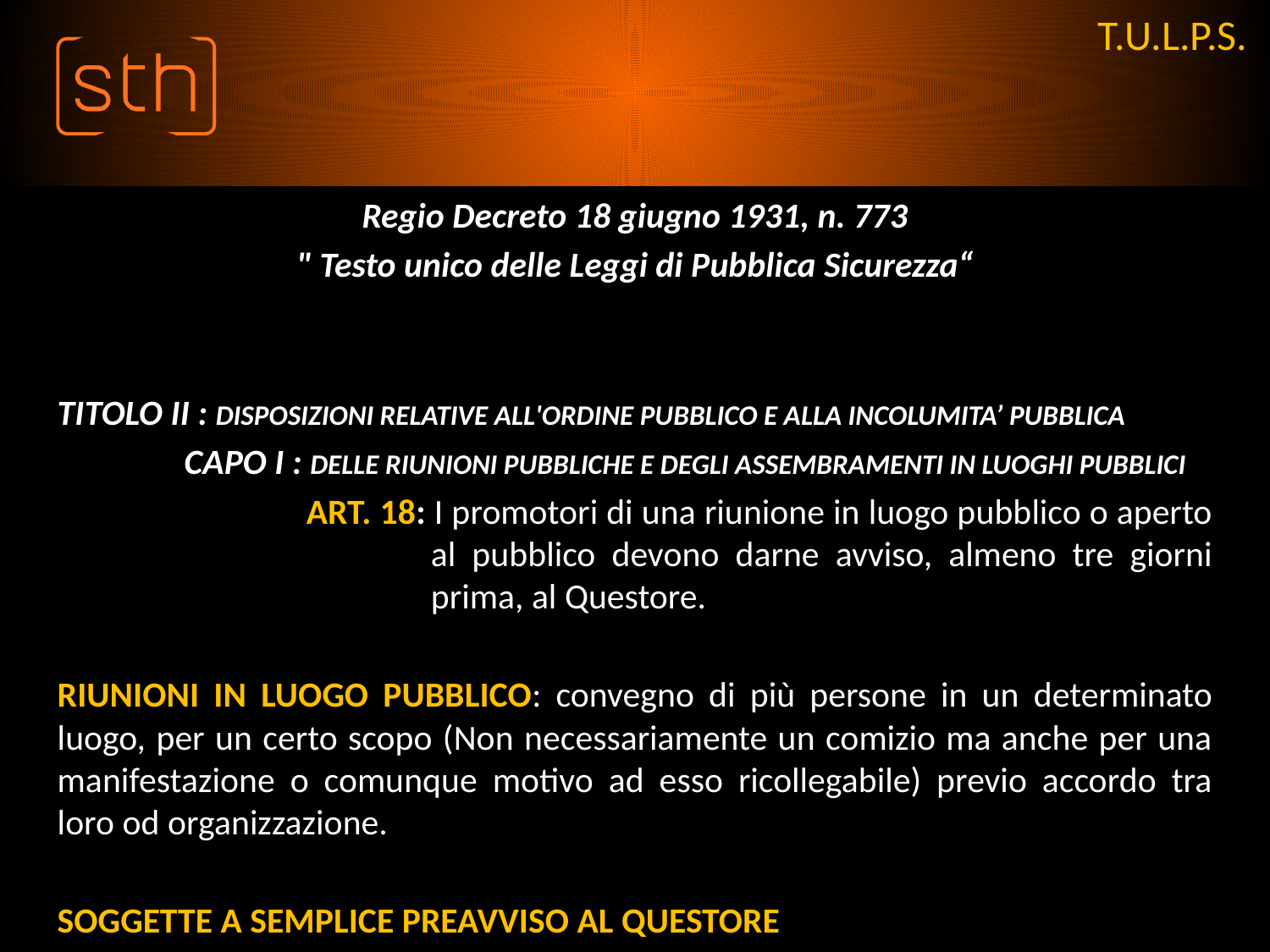

# T.U.L.P.S.
Regio Decreto 18 giugno 1931, n. 773
" Testo unico delle Leggi di Pubblica Sicurezza“

TITOLO II : DISPOSIZIONI RELATIVE ALL'ORDINE PUBBLICO E ALLA INCOLUMITA’ PUBBLICA
	CAPO I : DELLE RIUNIONI PUBBLICHE E DEGLI ASSEMBRAMENTI IN LUOGHI PUBBLICI
ART. 18: I promotori di una riunione in luogo pubblico o aperto al pubblico devono darne avviso, almeno tre giorni prima, al Questore.

RIUNIONI IN LUOGO PUBBLICO: convegno di più persone in un determinato luogo, per un certo scopo (Non necessariamente un comizio ma anche per una manifestazione o comunque motivo ad esso ricollegabile) previo accordo tra loro od organizzazione.

SOGGETTE A SEMPLICE PREAVVISO AL QUESTORE